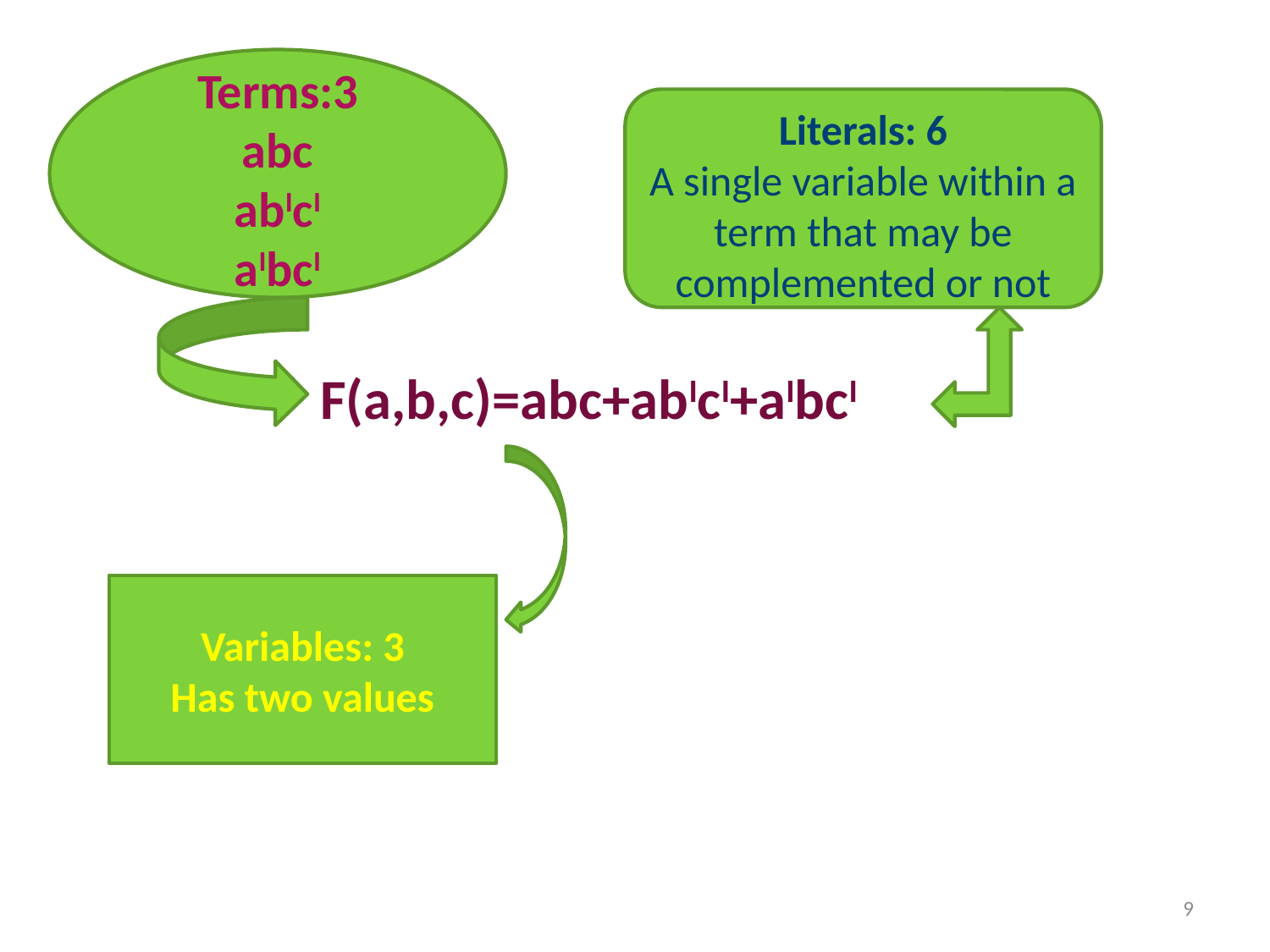

Terms:3
abc
abIcI
aIbcI

Literals: 6
A single variable within a term that may be complemented or not

F(a,b,c)=abc+abIcI+aIbcI

Variables: 3
Has two values
9